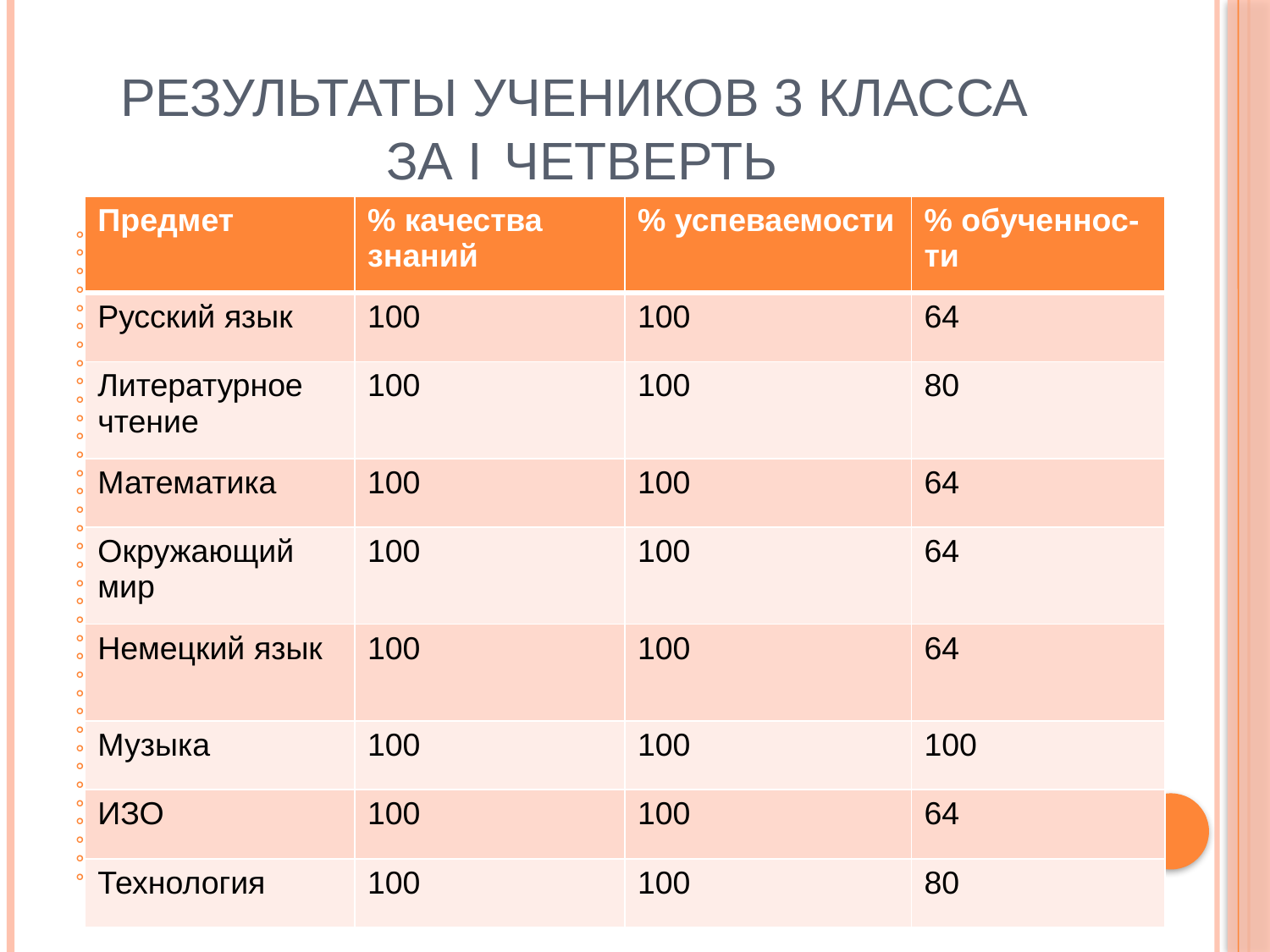

# Результаты учеников 3 класса за I четверть
| Предмет | % качества знаний | % успеваемости | % обученнос- ти |
| --- | --- | --- | --- |
| Русский язык | 100 | 100 | 64 |
| Литературное чтение | 100 | 100 | 80 |
| Математика | 100 | 100 | 64 |
| Окружающий мир | 100 | 100 | 64 |
| Немецкий язык | 100 | 100 | 64 |
| Музыка | 100 | 100 | 100 |
| ИЗО | 100 | 100 | 64 |
| Технология | 100 | 100 | 80 |